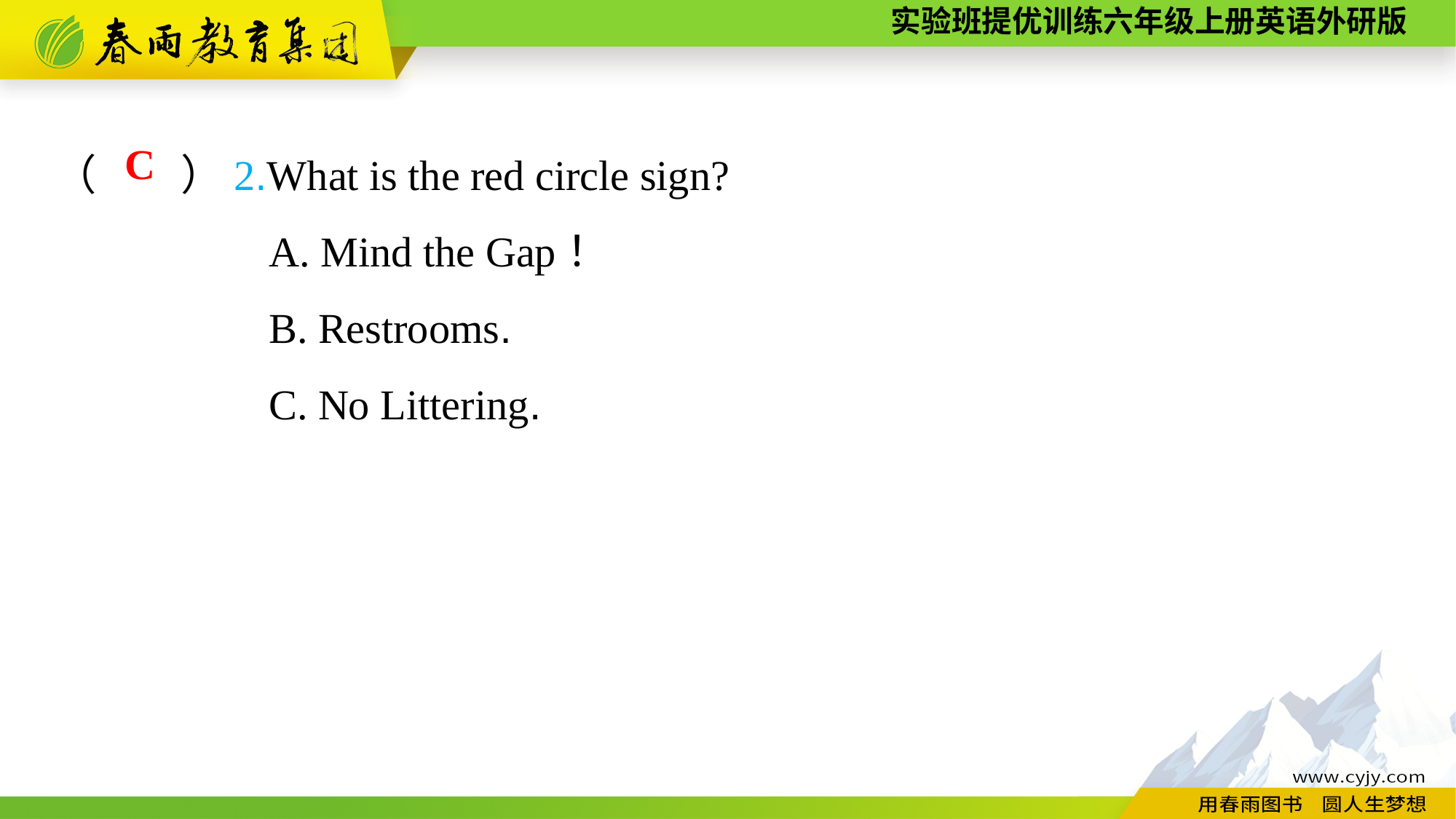

（　　）2.What is the red circle sign?
A. Mind the Gap！
B. Restrooms.
C. No Littering.
C